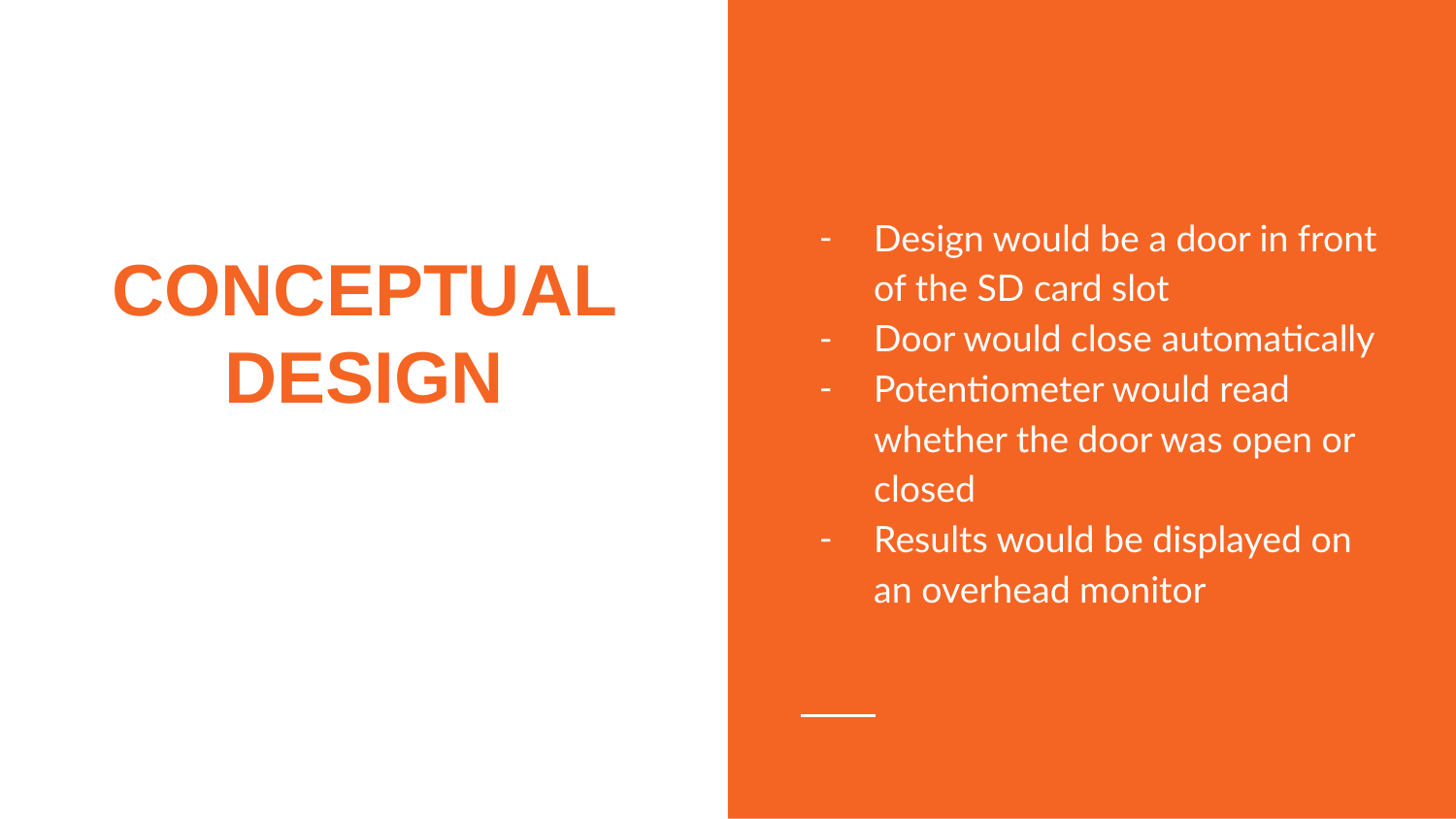

Design would be a door in front of the SD card slot
Door would close automatically
Potentiometer would read whether the door was open or closed
Results would be displayed on an overhead monitor
# CONCEPTUAL DESIGN